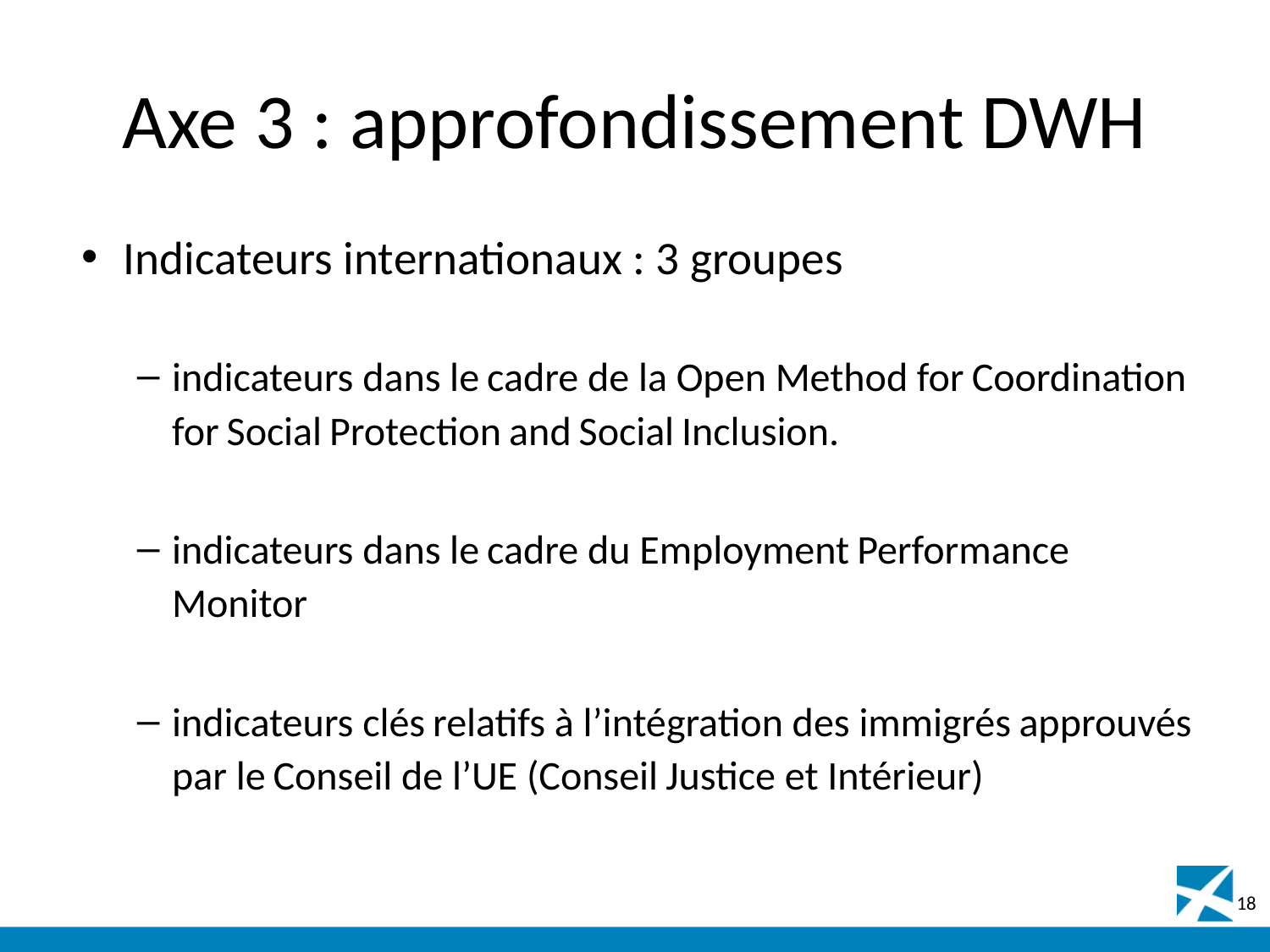

# Axe 3 : approfondissement DWH
Indicateurs internationaux : 3 groupes

indicateurs dans le cadre de la Open Method for Coordination for Social Protection and Social Inclusion.

indicateurs dans le cadre du Employment Performance Monitor

indicateurs clés relatifs à l’intégration des immigrés approuvés par le Conseil de l’UE (Conseil Justice et Intérieur)